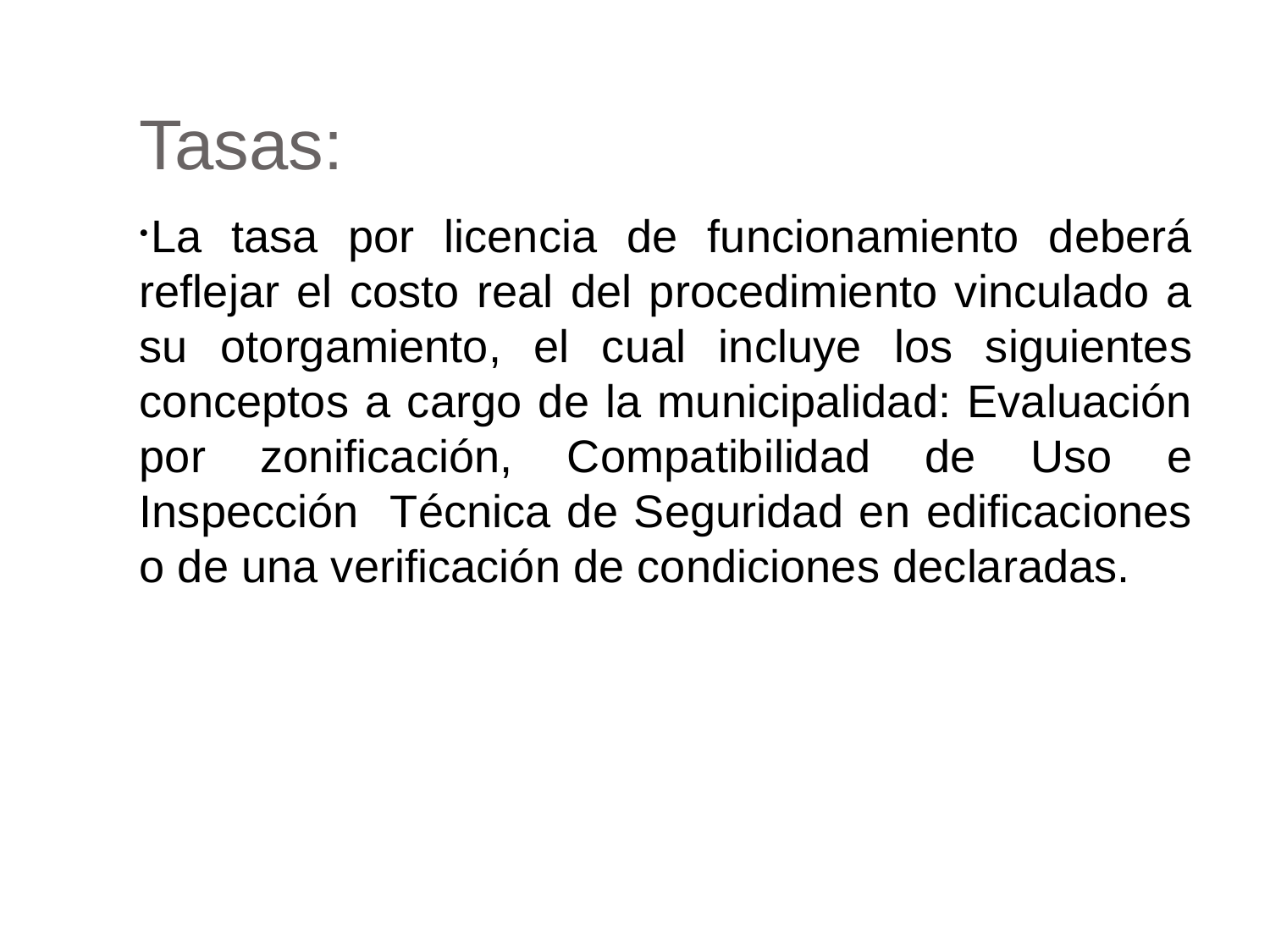

Tasas:
La tasa por licencia de funcionamiento deberá reflejar el costo real del procedimiento vinculado a su otorgamiento, el cual incluye los siguientes conceptos a cargo de la municipalidad: Evaluación por zonificación, Compatibilidad de Uso e Inspección  Técnica de Seguridad en edificaciones o de una verificación de condiciones declaradas.